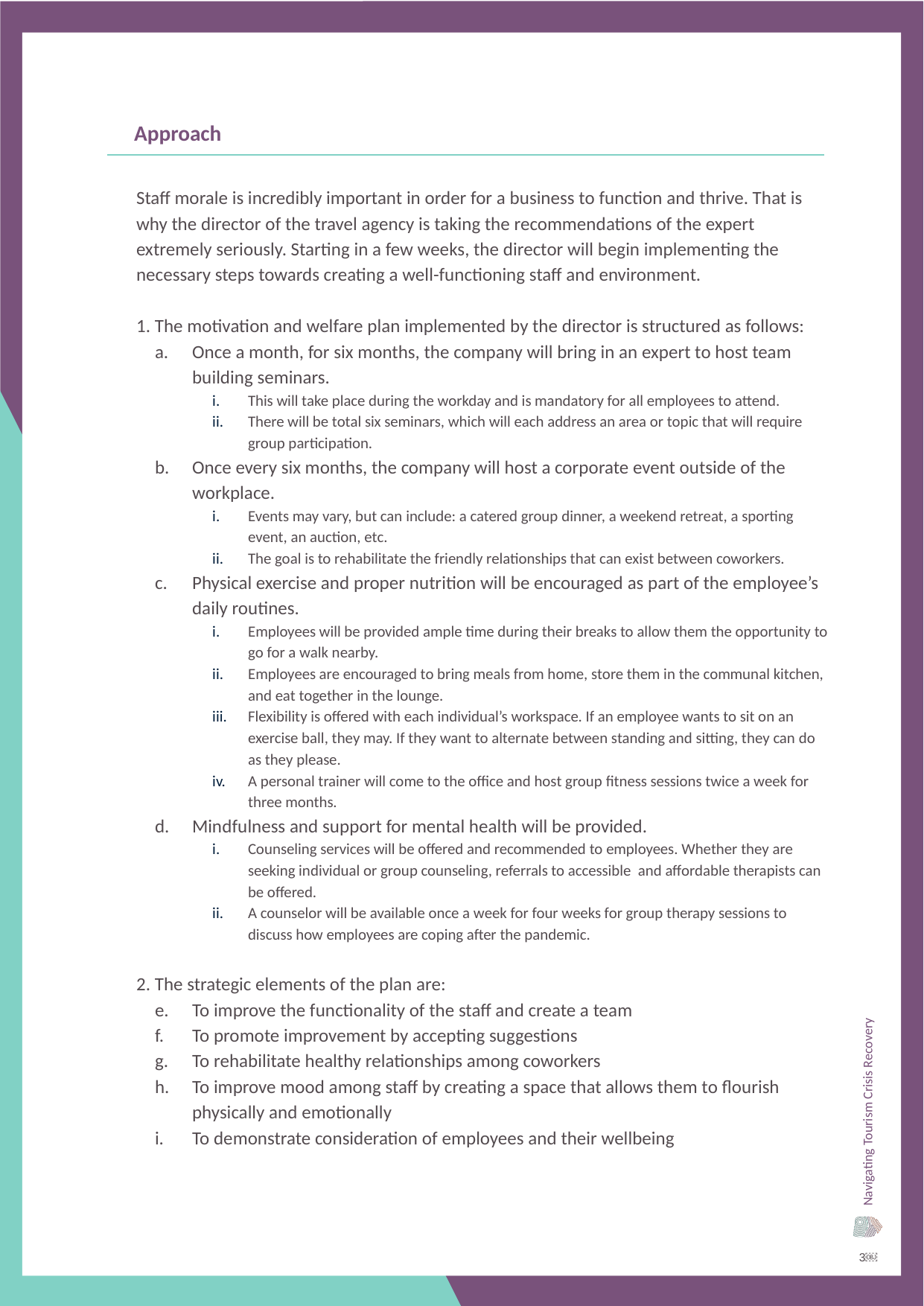

Approach
Staff morale is incredibly important in order for a business to function and thrive. That is why the director of the travel agency is taking the recommendations of the expert extremely seriously. Starting in a few weeks, the director will begin implementing the necessary steps towards creating a well-functioning staff and environment.

1. The motivation and welfare plan implemented by the director is structured as follows:
Once a month, for six months, the company will bring in an expert to host team building seminars.
This will take place during the workday and is mandatory for all employees to attend.
There will be total six seminars, which will each address an area or topic that will require group participation.
Once every six months, the company will host a corporate event outside of the workplace.
Events may vary, but can include: a catered group dinner, a weekend retreat, a sporting event, an auction, etc.
The goal is to rehabilitate the friendly relationships that can exist between coworkers.
Physical exercise and proper nutrition will be encouraged as part of the employee’s daily routines.
Employees will be provided ample time during their breaks to allow them the opportunity to go for a walk nearby.
Employees are encouraged to bring meals from home, store them in the communal kitchen, and eat together in the lounge.
Flexibility is offered with each individual’s workspace. If an employee wants to sit on an exercise ball, they may. If they want to alternate between standing and sitting, they can do as they please.
A personal trainer will come to the office and host group fitness sessions twice a week for three months.
Mindfulness and support for mental health will be provided.
Counseling services will be offered and recommended to employees. Whether they are seeking individual or group counseling, referrals to accessible  and affordable therapists can be offered.
A counselor will be available once a week for four weeks for group therapy sessions to discuss how employees are coping after the pandemic.

2. The strategic elements of the plan are:
To improve the functionality of the staff and create a team
To promote improvement by accepting suggestions
To rehabilitate healthy relationships among coworkers
To improve mood among staff by creating a space that allows them to flourish physically and emotionally
To demonstrate consideration of employees and their wellbeing